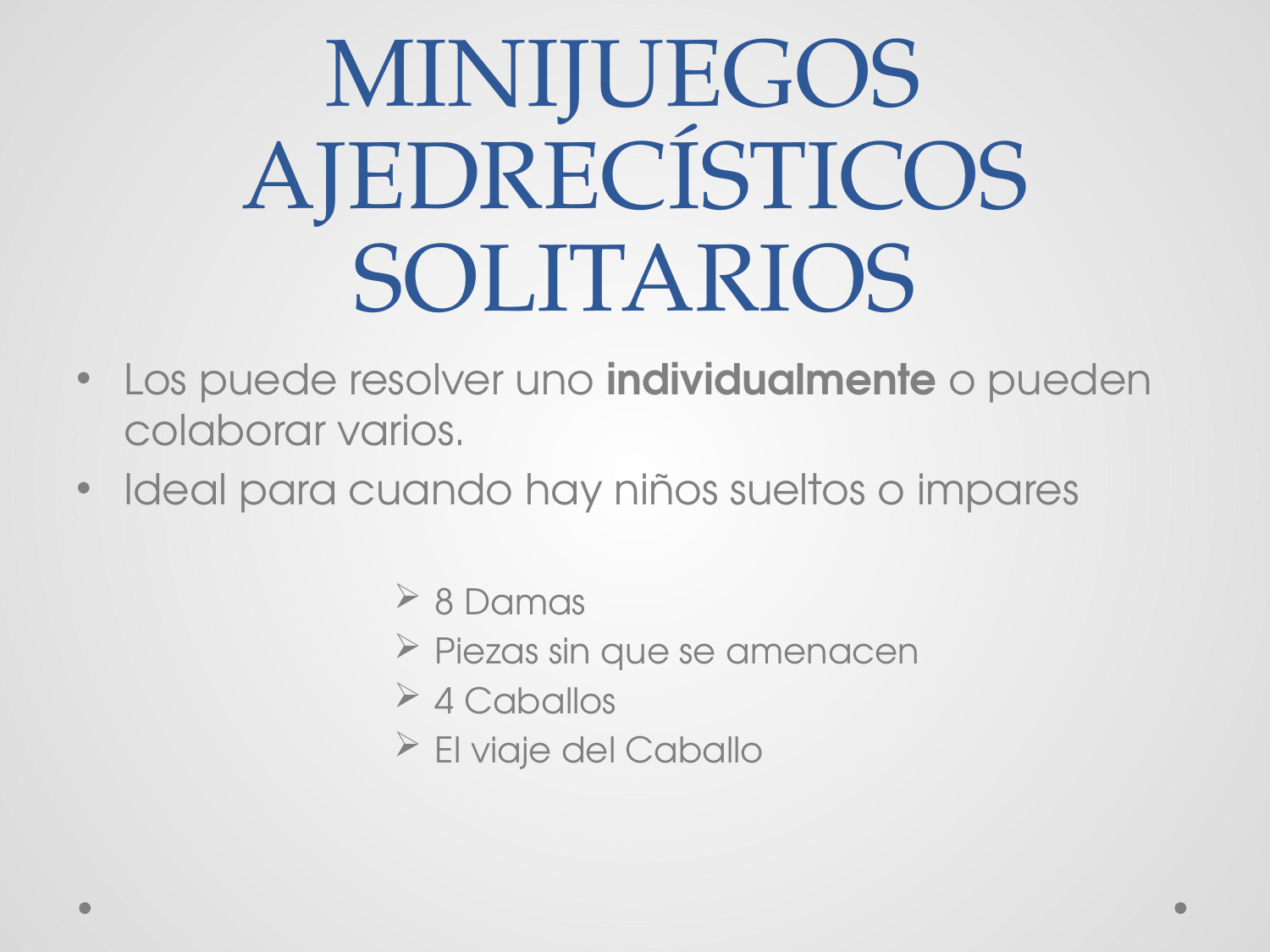

# MINIJUEGOS AJEDRECÍSTICOS SOLITARIOS
Los puede resolver uno individualmente o pueden colaborar varios.
Ideal para cuando hay niños sueltos o impares

 8 Damas
 Piezas sin que se amenacen
 4 Caballos
 El viaje del Caballo